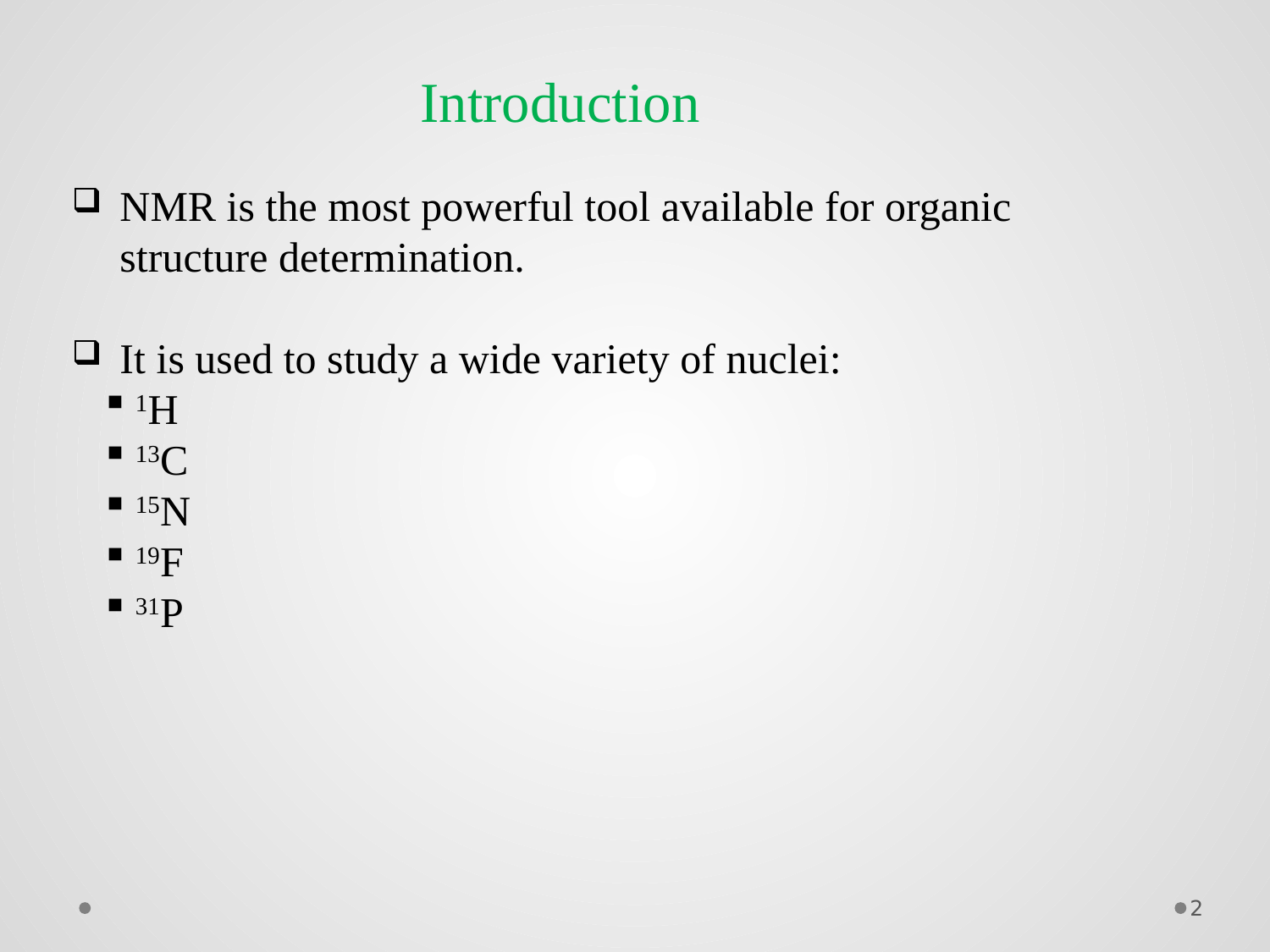

Introduction
NMR is the most powerful tool available for organic structure determination.

It is used to study a wide variety of nuclei:
1H
13C
15N
19F
31P
2